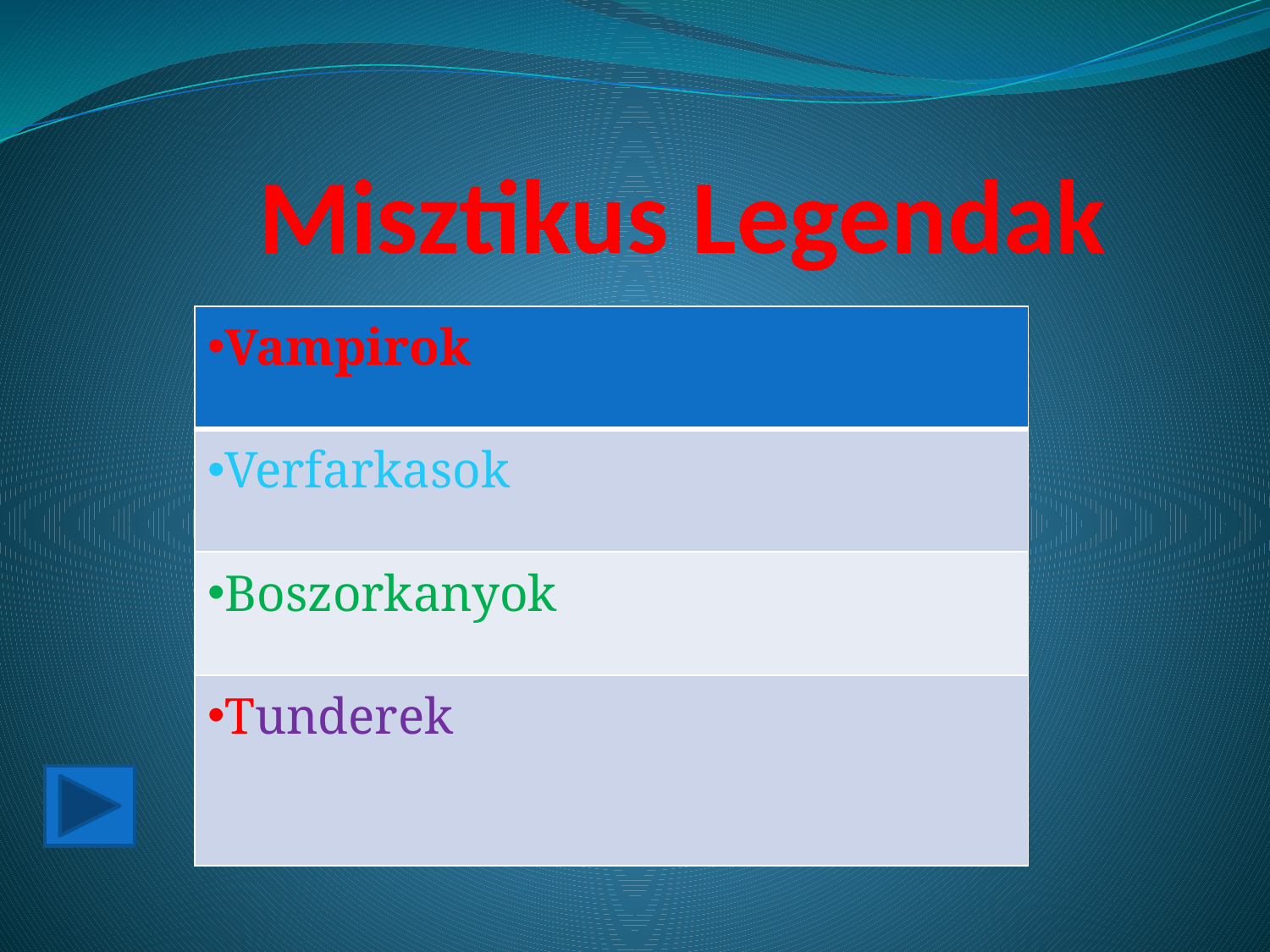

# Misztikus Legendak
| Vampirok |
| --- |
| Verfarkasok |
| Boszorkanyok |
| Tunderek |